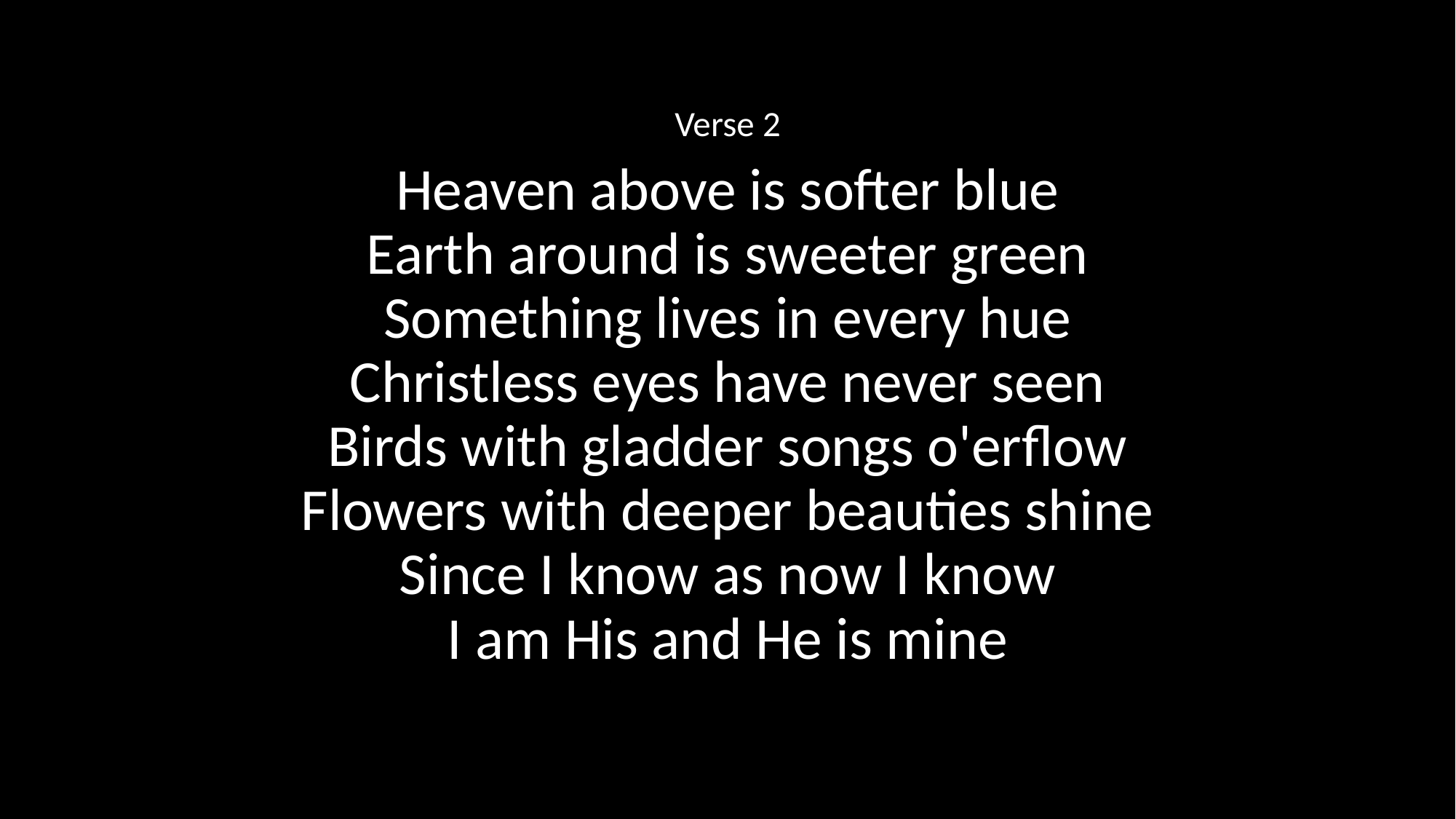

Verse 2
Heaven above is softer blue
Earth around is sweeter green
Something lives in every hue
Christless eyes have never seen
Birds with gladder songs o'erflow
Flowers with deeper beauties shine
Since I know as now I know
I am His and He is mine